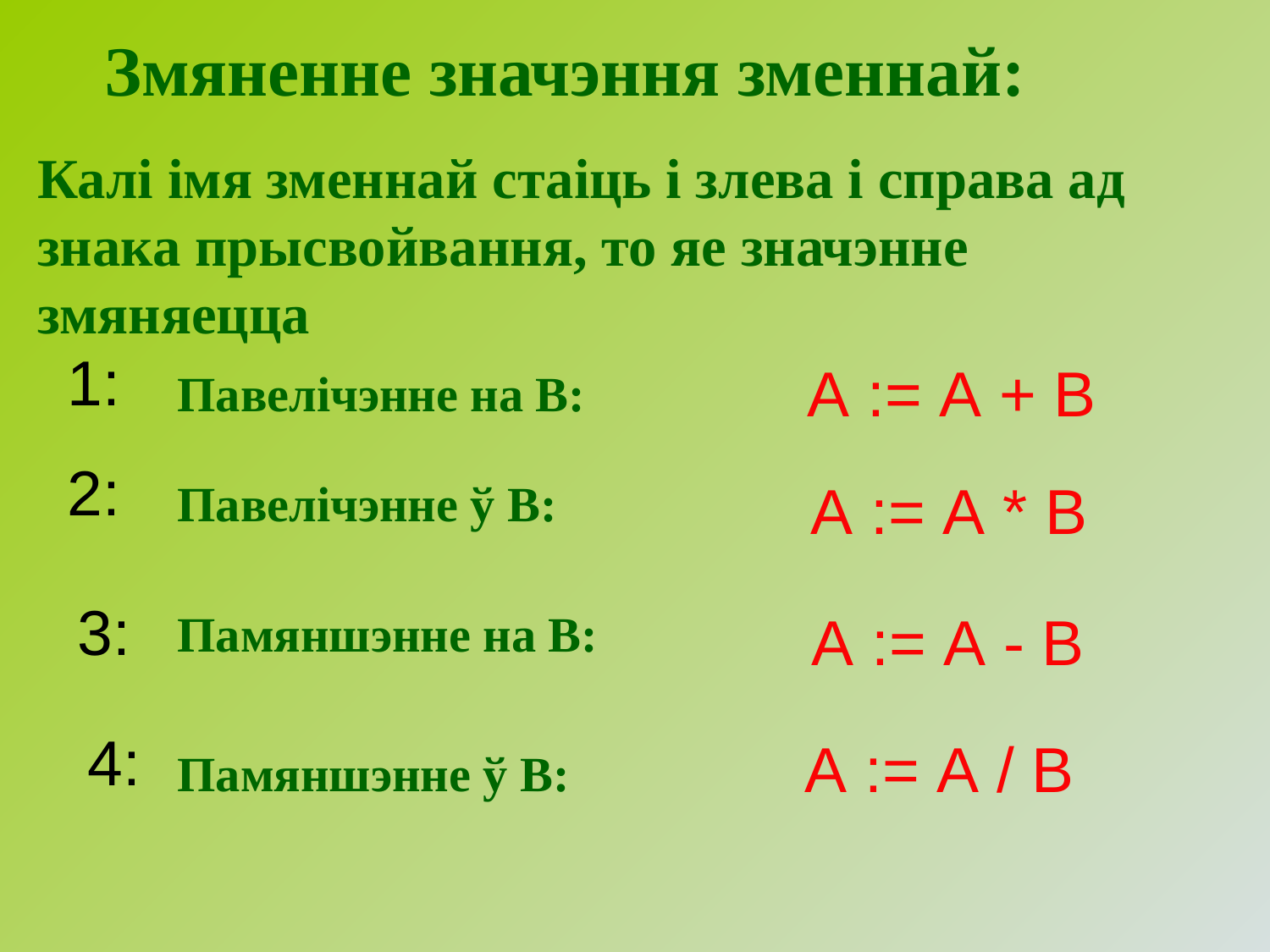

# Змяненне значэння зменнай:
Калі імя зменнай стаіць і злева і справа ад знака прысвойвання, то яе значэнне змяняецца
1:
А := А + В
Павелічэнне на В:
2:
А := А * В
Павелічэнне ў В:
3:
Памяншэнне на В:
А := А - В
4:
А := А / В
Памяншэнне ў В: